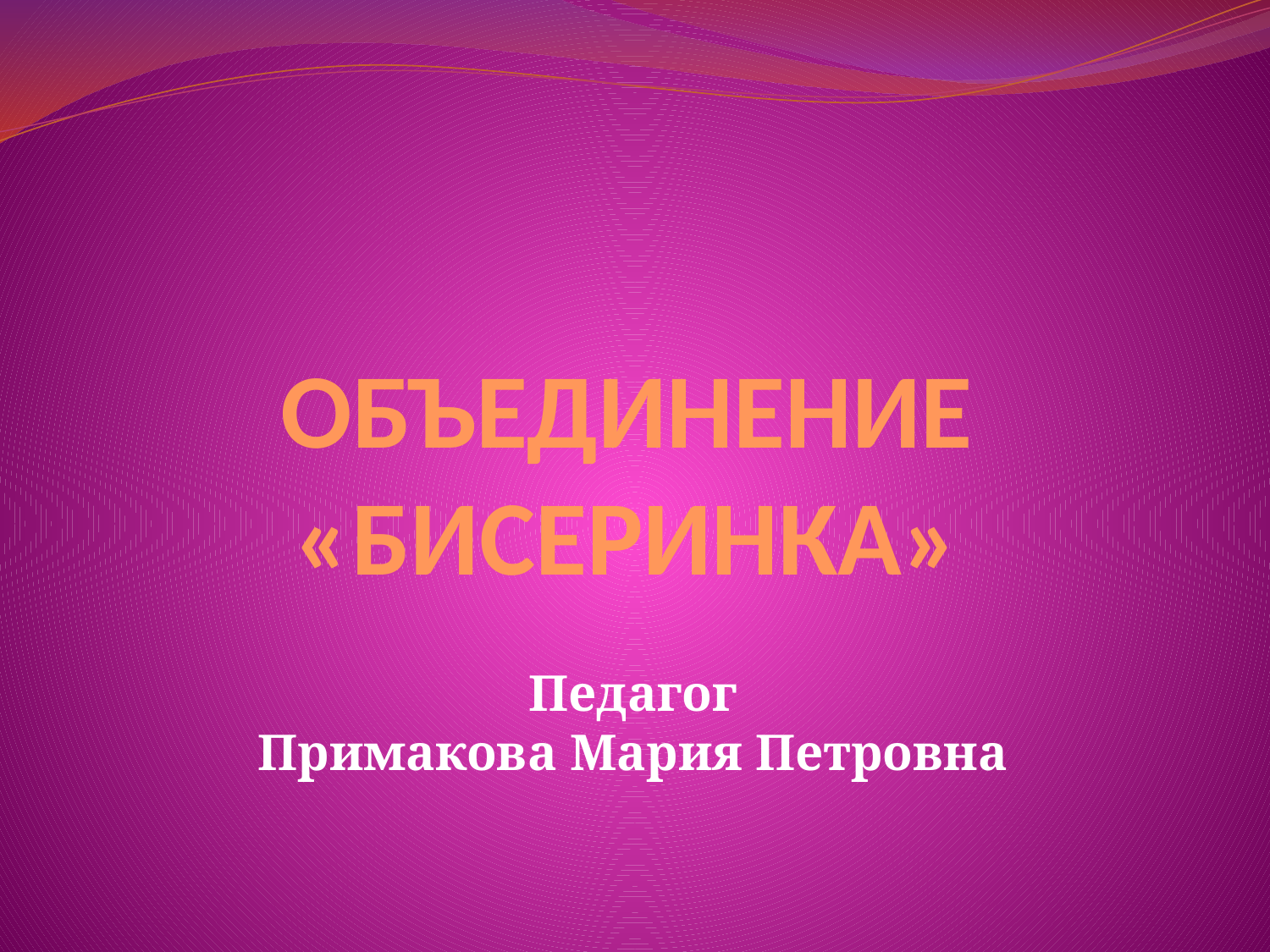

# ОБЪЕДИНЕНИЕ «БИСЕРИНКА»
Педагог
Примакова Мария Петровна